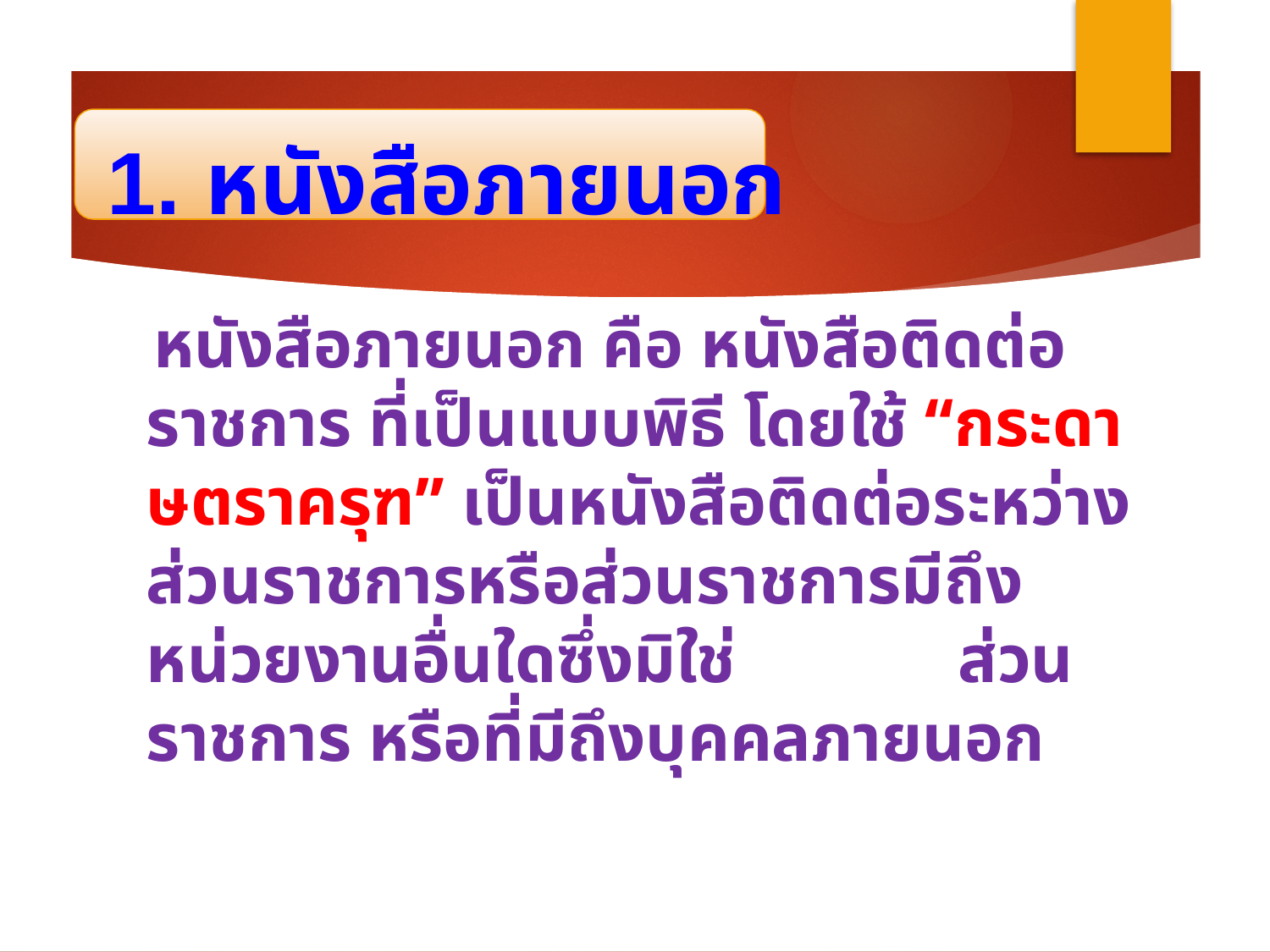

1. หนังสือภายนอก

     หนังสือภายนอก คือ หนังสือติดต่อราชการ ที่เป็นแบบพิธี โดยใช้ “กระดาษตราครุฑ” เป็นหนังสือติดต่อระหว่างส่วนราชการหรือส่วนราชการมีถึงหน่วยงานอื่นใดซึ่งมิใช่             ส่วนราชการ หรือที่มีถึงบุคคลภายนอก